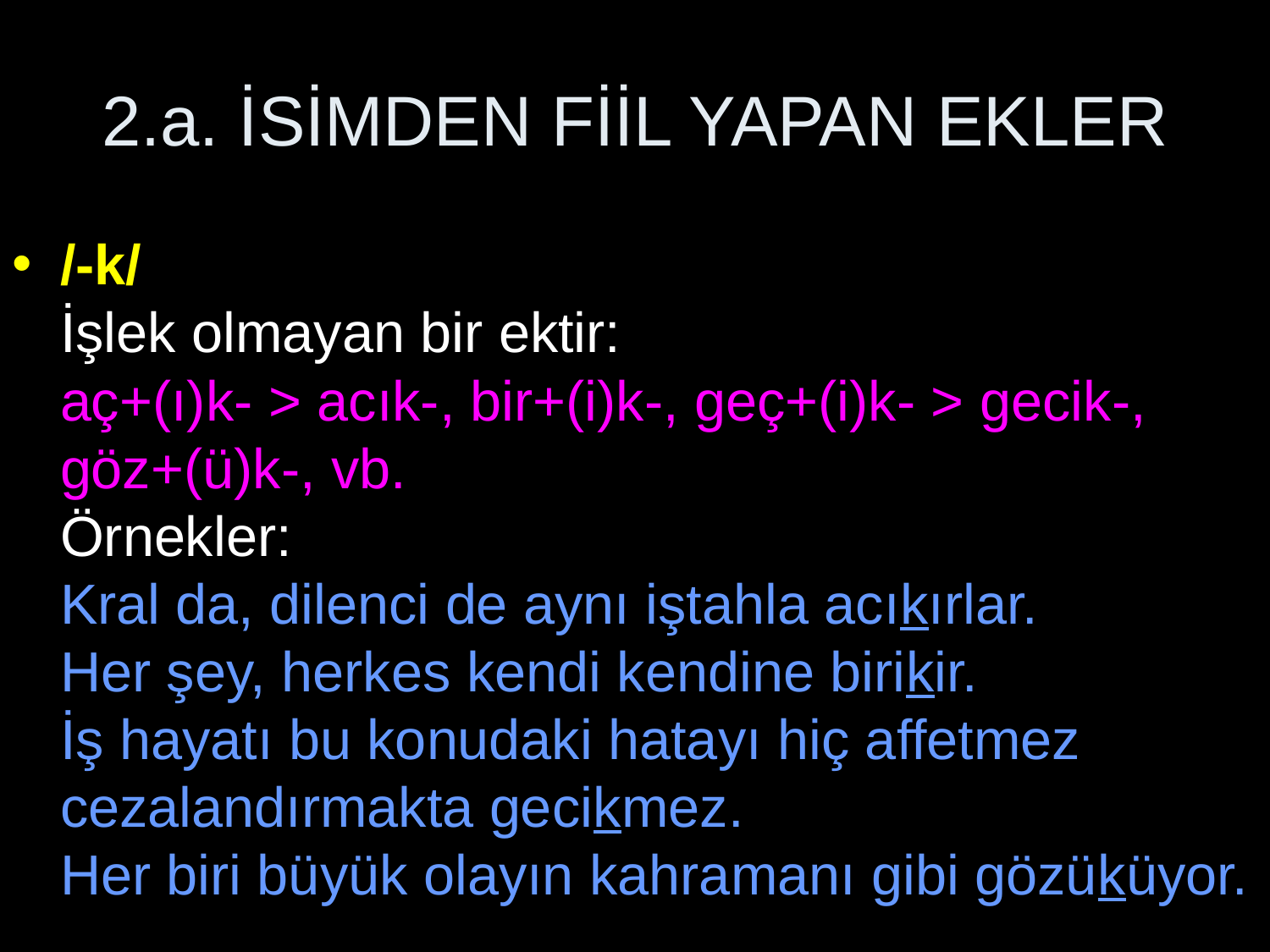

# 2.a. İSİMDEN FİİL YAPAN EKLER
/-k/
İşlek olmayan bir ektir:
aç+(ı)k- > acık-, bir+(i)k-, geç+(i)k- > gecik-, göz+(ü)k-, vb.
Örnekler:
Kral da, dilenci de aynı iştahla acıkırlar.
Her şey, herkes kendi kendine birikir.
İş hayatı bu konudaki hatayı hiç affetmez cezalandırmakta gecikmez.
Her biri büyük olayın kahramanı gibi gözüküyor.